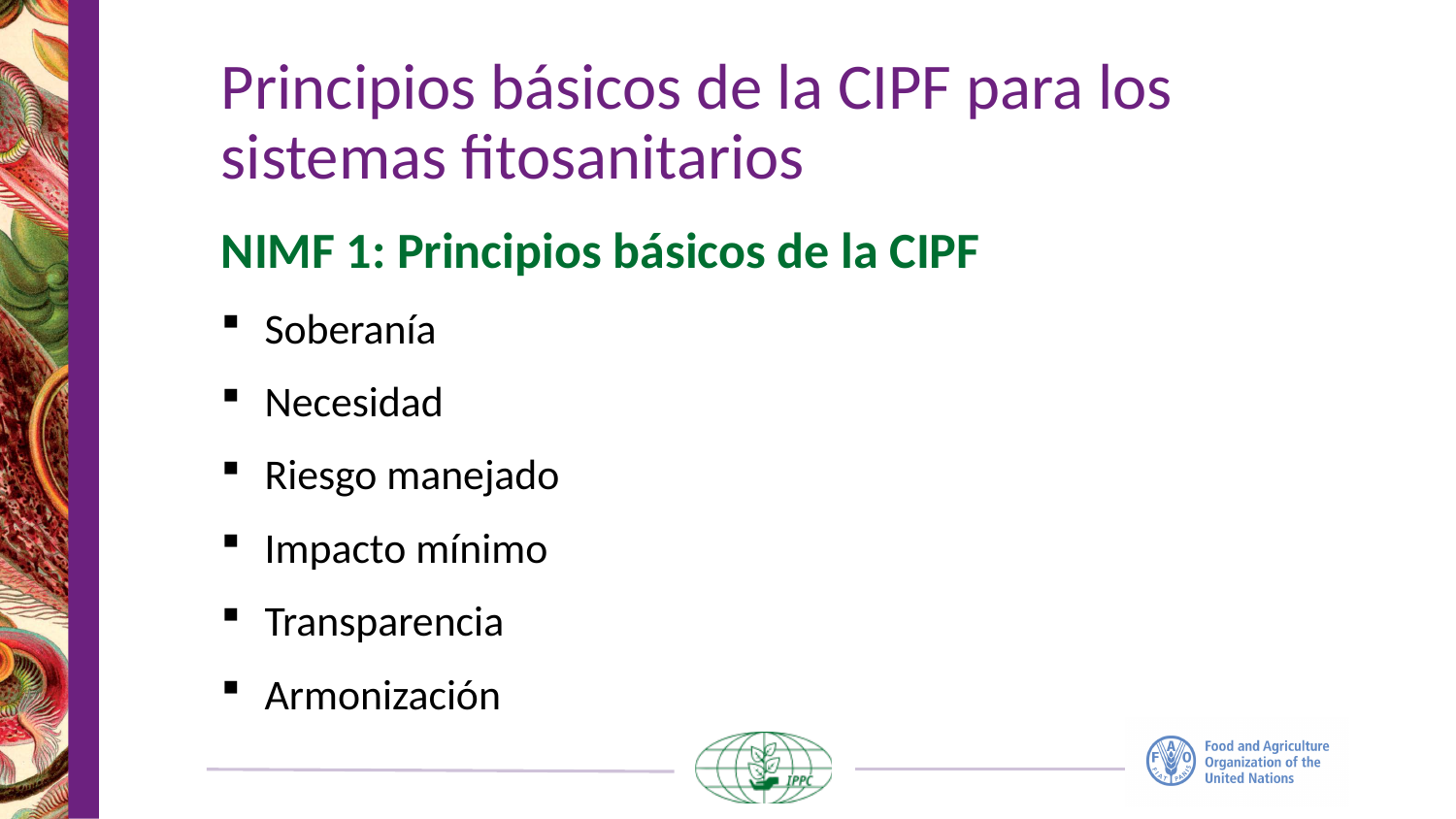

# Principios básicos de la CIPF para los sistemas fitosanitarios
NIMF 1: Principios básicos de la CIPF
Soberanía
Necesidad
Riesgo manejado
Impacto mínimo
Transparencia
Armonización